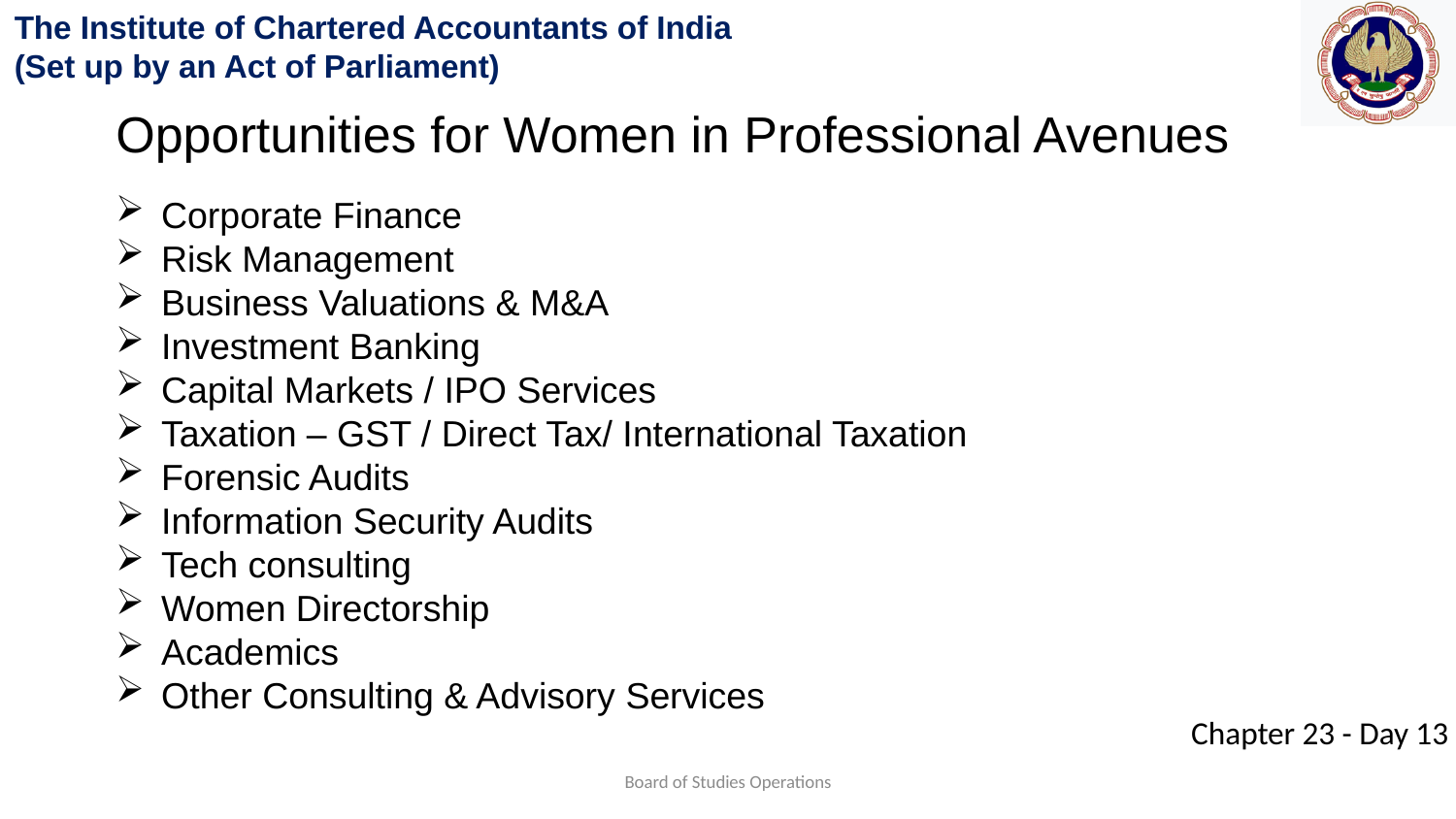

Opportunities for Women in Professional Avenues

Corporate Finance
Risk Management
Business Valuations & M&A
Investment Banking
Capital Markets / IPO Services
Taxation – GST / Direct Tax/ International Taxation
Forensic Audits
Information Security Audits
Tech consulting
Women Directorship
Academics
Other Consulting & Advisory Services
Board of Studies Operations